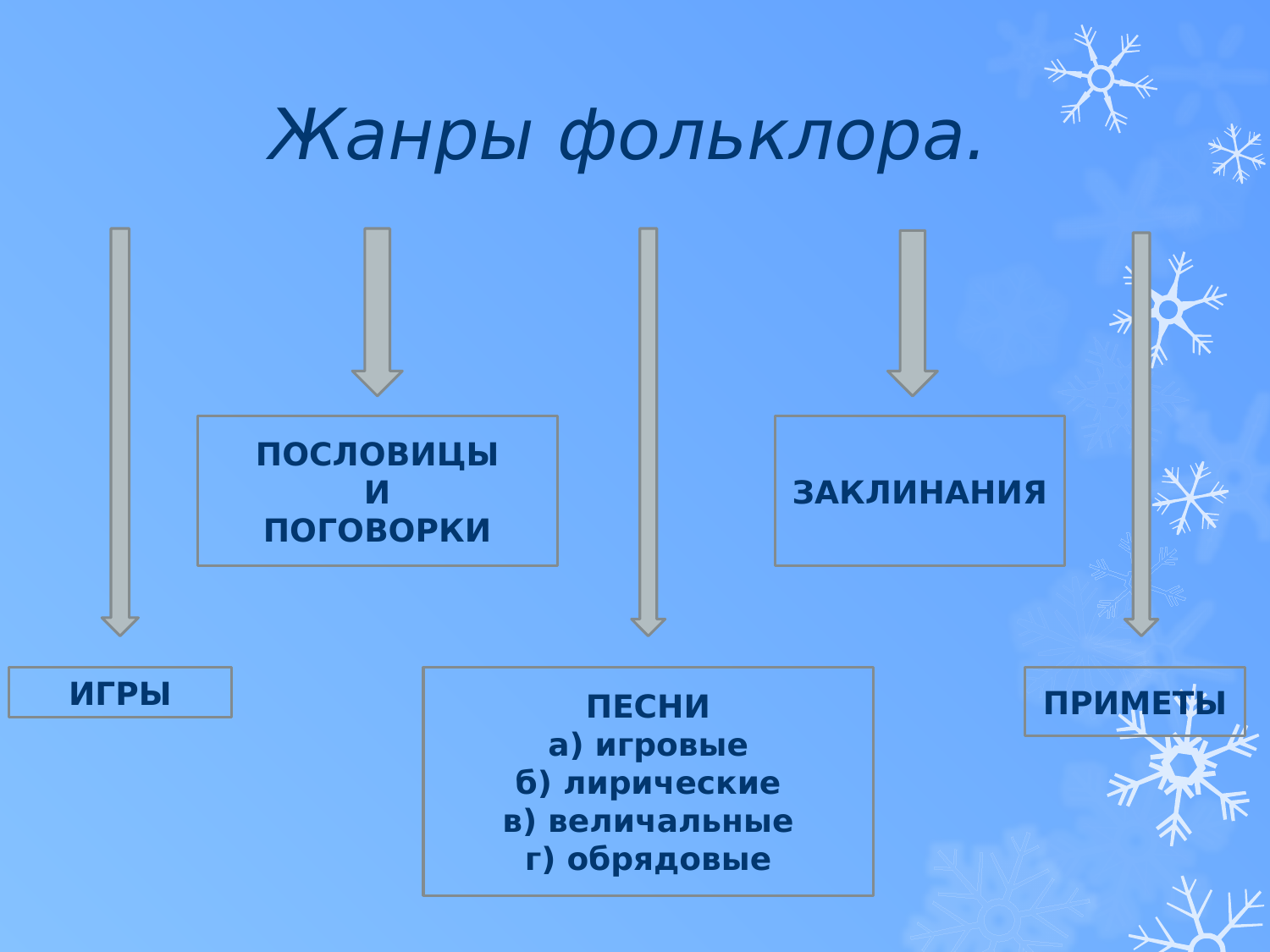

# Жанры фольклора.

ПОСЛОВИЦЫ
И
ПОГОВОРКИ

ЗАКЛИНАНИЯ
ИГРЫ
ПЕСНИ
а) игровые
б) лирические
в) величальные
г) обрядовые
ПРИМЕТЫ